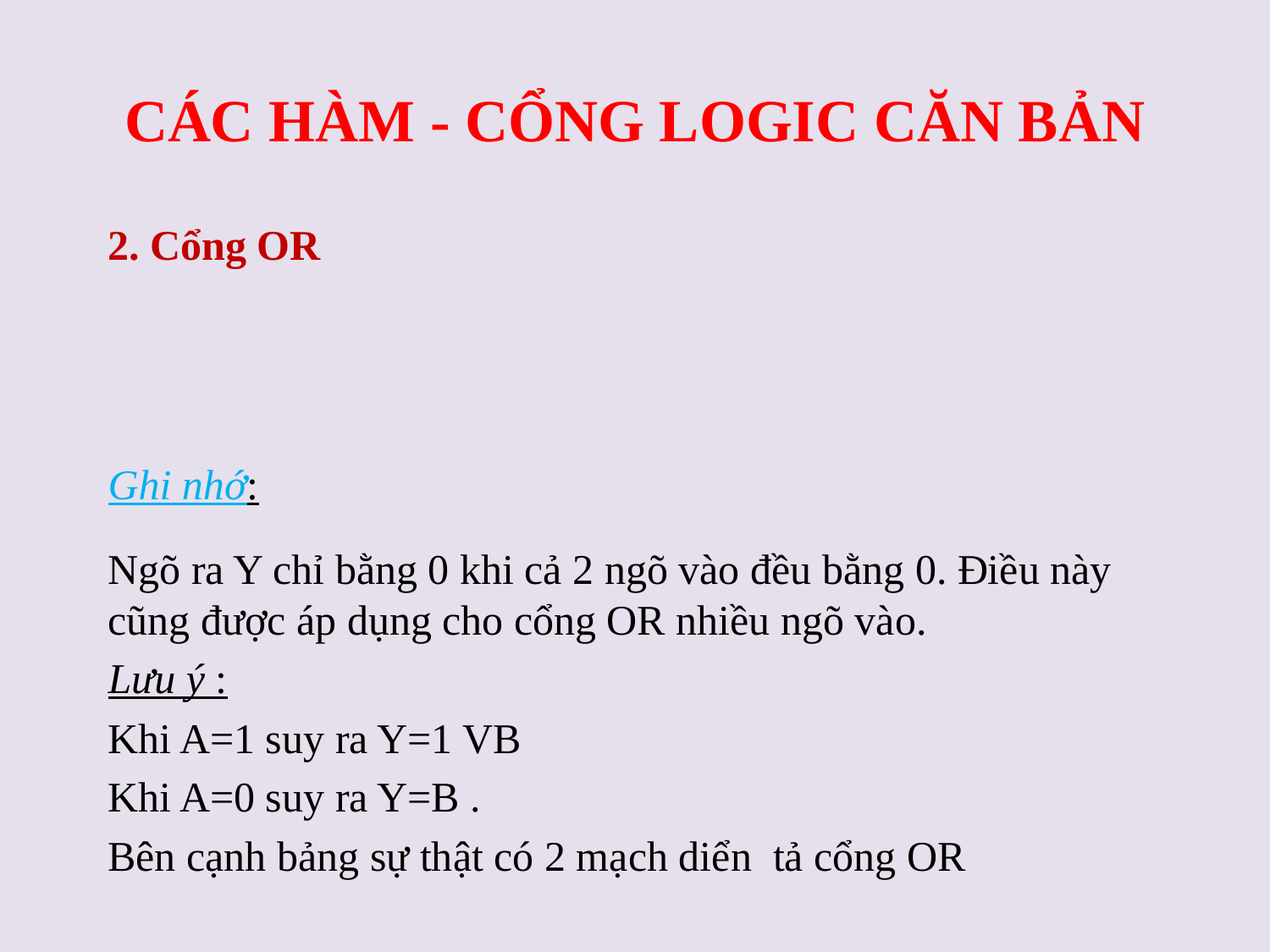

# CÁC HÀM - CỔNG LOGIC CĂN BẢN
2. Cổng OR
Ghi nhớ:

Ngõ ra Y chỉ bằng 0 khi cả 2 ngõ vào đều bằng 0. Điều này cũng được áp dụng cho cổng OR nhiều ngõ vào.
Lưu ý :
Khi A=1 suy ra Y=1 VB
Khi A=0 suy ra Y=B .
Bên cạnh bảng sự thật có 2 mạch diển  tả cổng OR